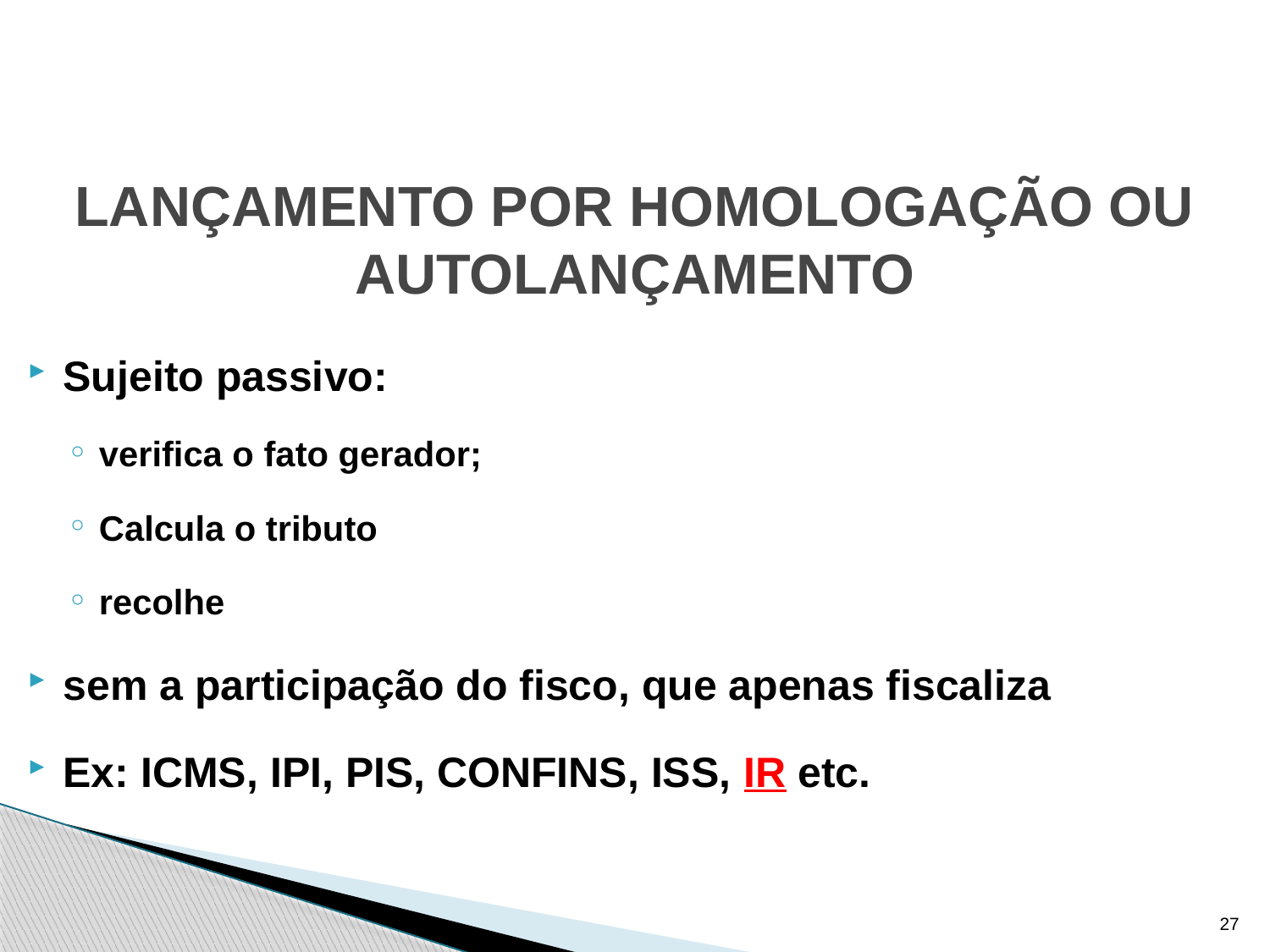

# LANÇAMENTO POR HOMOLOGAÇÃO OU AUTOLANÇAMENTO
Sujeito passivo:
verifica o fato gerador;
Calcula o tributo
recolhe
sem a participação do fisco, que apenas fiscaliza
Ex: ICMS, IPI, PIS, CONFINS, ISS, IR etc.

27